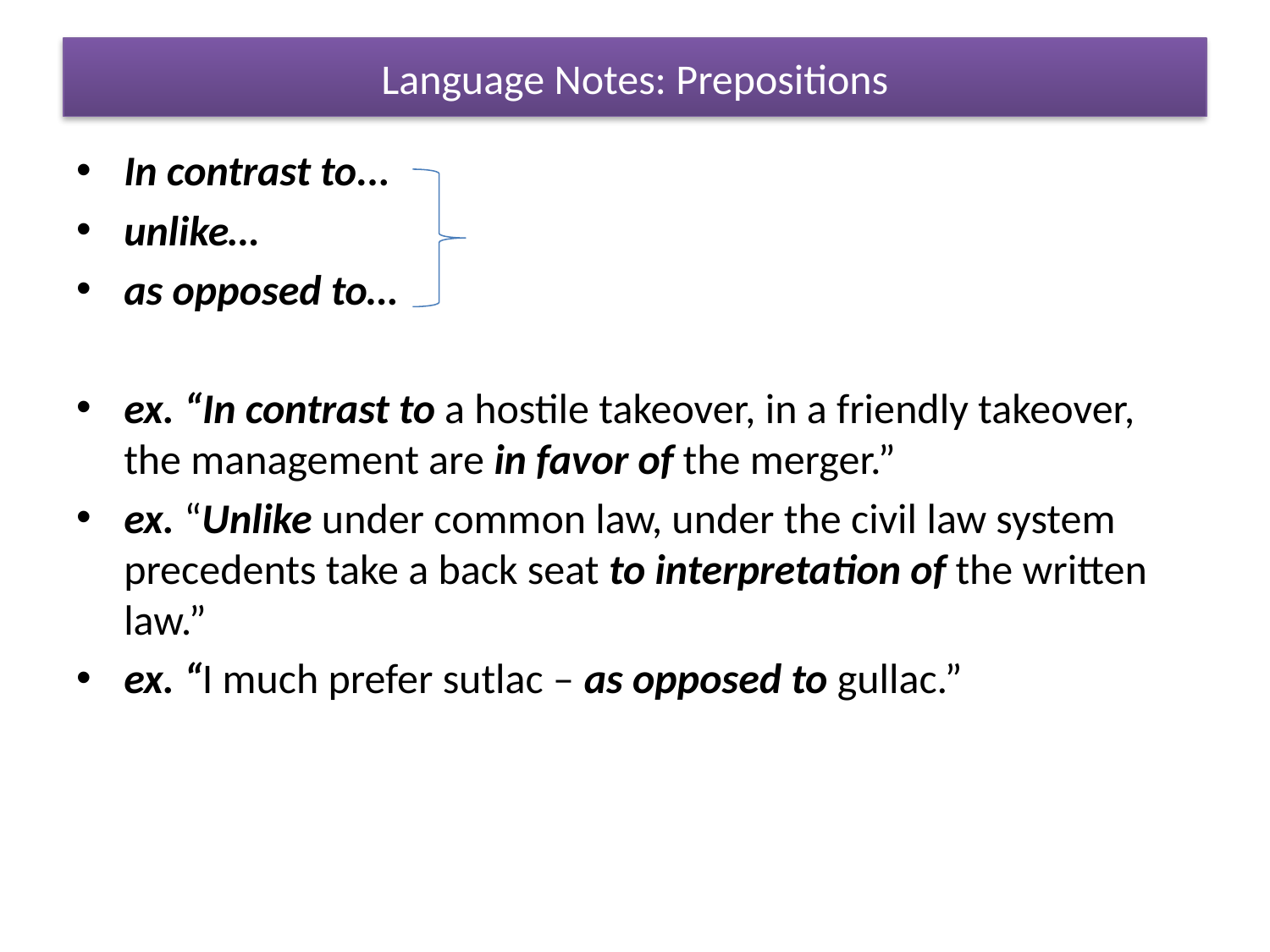

# Language Notes: Prepositions
In contrast to...
unlike…
as opposed to…

ex. “In contrast to a hostile takeover, in a friendly takeover, the management are in favor of the merger.”
ex. “Unlike under common law, under the civil law system precedents take a back seat to interpretation of the written law.”
ex. “I much prefer sutlac – as opposed to gullac.”